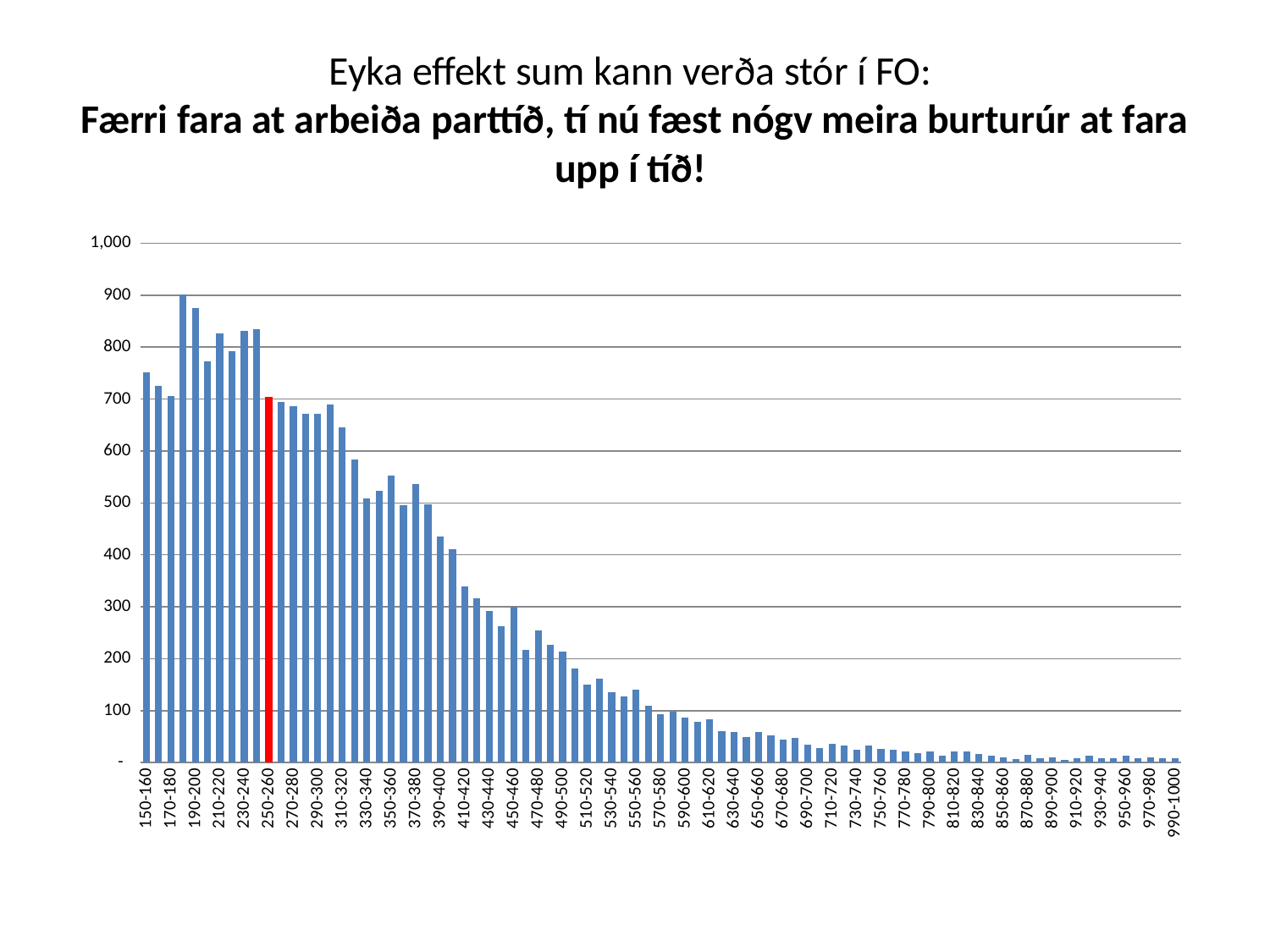

# Eyka effekt sum kann verða stór í FO: Færri fara at arbeiða parttíð, tí nú fæst nógv meira burturúr at fara upp í tíð!

### Chart

| Category | tal |
|---|---|
| 150-160 | 751.0 |
| 160-170 | 725.0 |
| 170-180 | 706.0 |
| 180-190 | 902.0 |
| 190-200 | 875.0 |
| 200-210 | 772.0 |
| 210-220 | 827.0 |
| 220-230 | 793.0 |
| 230-240 | 832.0 |
| 240-250 | 835.0 |
| 250-260 | 705.0 |
| 260-270 | 694.0 |
| 270-280 | 686.0 |
| 280-290 | 672.0 |
| 290-300 | 672.0 |
| 300-310 | 690.0 |
| 310-320 | 646.0 |
| 320-330 | 583.0 |
| 330-340 | 508.0 |
| 340-350 | 524.0 |
| 350-360 | 552.0 |
| 360-370 | 496.0 |
| 370-380 | 537.0 |
| 380-390 | 498.0 |
| 390-400 | 435.0 |
| 400-410 | 411.0 |
| 410-420 | 339.0 |
| 420-430 | 317.0 |
| 430-440 | 292.0 |
| 440-450 | 263.0 |
| 450-460 | 300.0 |
| 460-470 | 217.0 |
| 470-480 | 255.0 |
| 480-490 | 227.0 |
| 490-500 | 214.0 |
| 500-510 | 181.0 |
| 510-520 | 150.0 |
| 520-530 | 162.0 |
| 530-540 | 135.0 |
| 540-550 | 128.0 |
| 550-560 | 141.0 |
| 560-570 | 109.0 |
| 570-580 | 93.0 |
| 580-590 | 98.0 |
| 590-600 | 87.0 |
| 600-610 | 79.0 |
| 610-620 | 84.0 |
| 620-630 | 61.0 |
| 630-640 | 59.0 |
| 640-650 | 50.0 |
| 650-660 | 59.0 |
| 660-670 | 53.0 |
| 670-680 | 45.0 |
| 680-690 | 47.0 |
| 690-700 | 34.0 |
| 700-710 | 28.0 |
| 710-720 | 37.0 |
| 720-730 | 33.0 |
| 730-740 | 25.0 |
| 740-750 | 33.0 |
| 750-760 | 26.0 |
| 760-770 | 25.0 |
| 770-780 | 21.0 |
| 780-790 | 19.0 |
| 790-800 | 22.0 |
| 800-810 | 14.0 |
| 810-820 | 21.0 |
| 820-830 | 22.0 |
| 830-840 | 17.0 |
| 840-850 | 13.0 |
| 850-860 | 10.0 |
| 860-870 | 7.0 |
| 870-880 | 15.0 |
| 880-890 | 9.0 |
| 890-900 | 10.0 |
| 900-910 | 6.0 |
| 910-920 | 9.0 |
| 920-930 | 14.0 |
| 930-940 | 9.0 |
| 940-950 | 8.0 |
| 950-960 | 14.0 |
| 960-970 | 8.0 |
| 970-980 | 10.0 |
| 980-990 | 9.0 |
| 990-1000 | 9.0 |